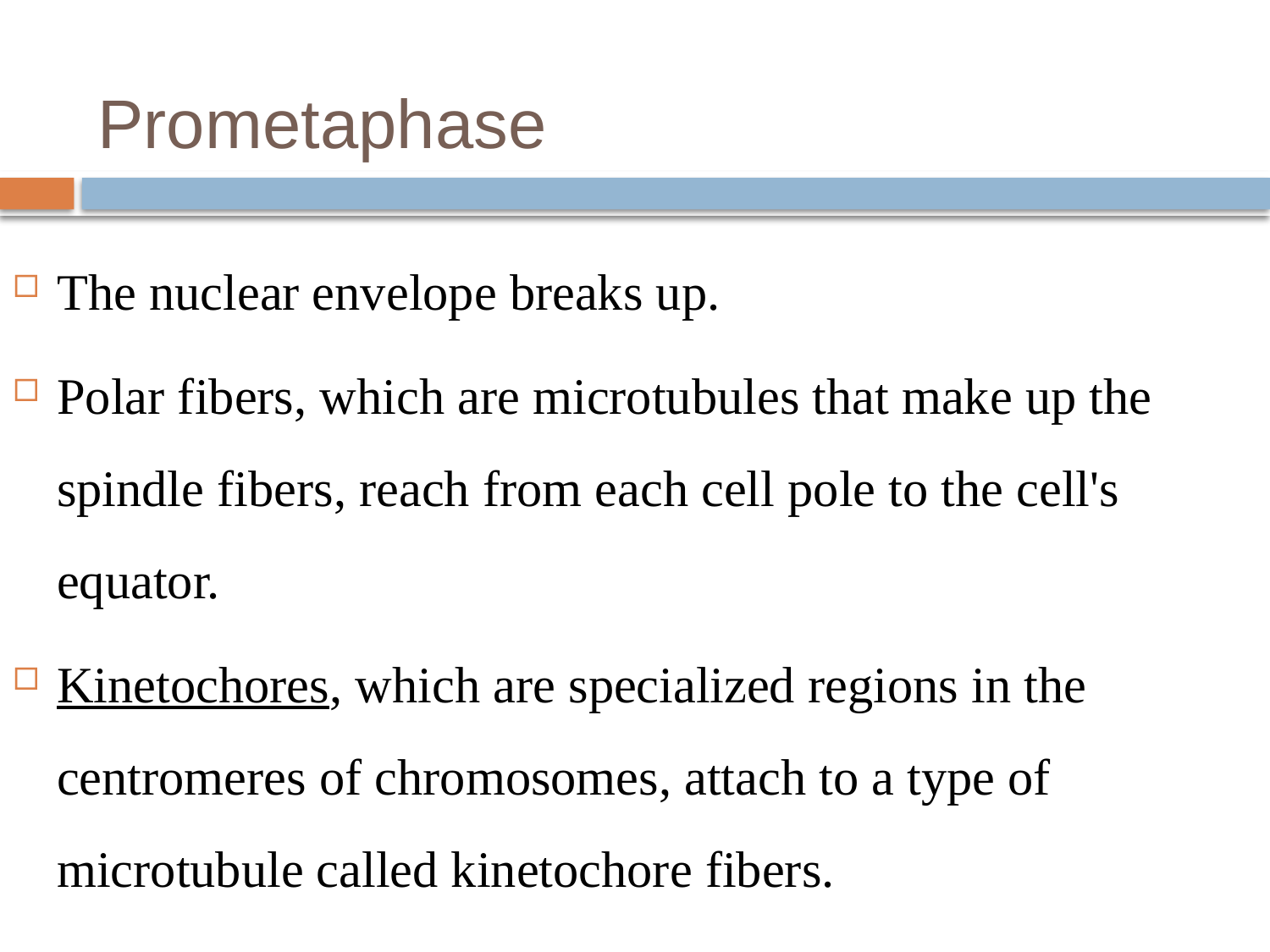

# Prometaphase
The nuclear envelope breaks up.
Polar fibers, which are microtubules that make up the spindle fibers, reach from each cell pole to the cell's equator.
Kinetochores, which are specialized regions in the centromeres of chromosomes, attach to a type of microtubule called kinetochore fibers.